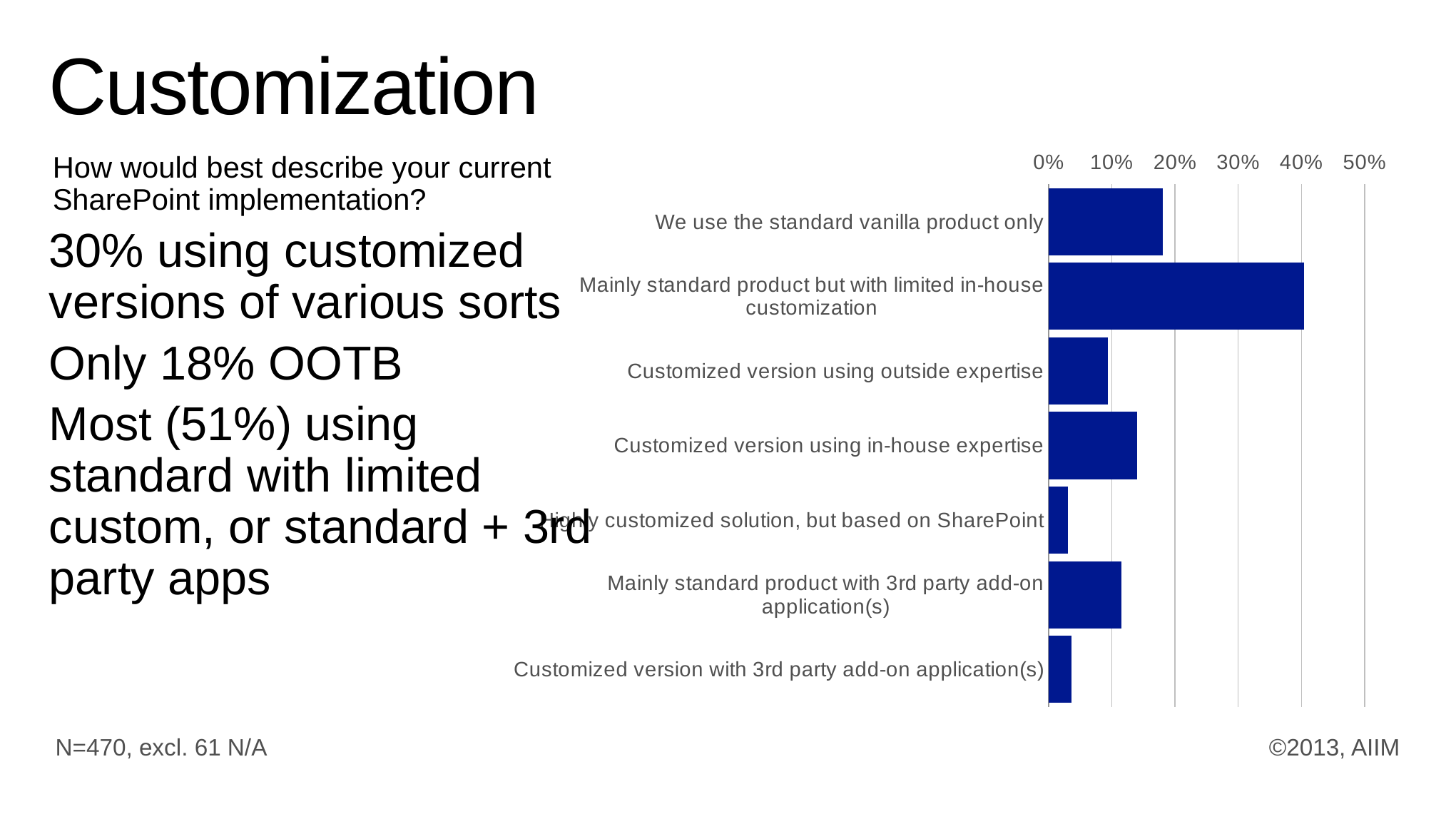

# Customization

### Chart

| Category |  |
|---|---|
| We use the standard vanilla product only | 0.180851063829787 |
| Mainly standard product but with limited in-house customization | 0.404255319148936 |
| Customized version using outside expertise | 0.0936170212765957 |
| Customized version using in-house expertise | 0.140425531914894 |
| Highly customized solution, but based on SharePoint | 0.0297872340425532 |
| Mainly standard product with 3rd party add-on application(s) | 0.114893617021277 |
| Customized version with 3rd party add-on application(s) | 0.0361702127659574 |
How would best describe your current SharePoint implementation?
30% using customized versions of various sorts
Only 18% OOTB
Most (51%) using standard with limited custom, or standard + 3rd party apps
N=470, excl. 61 N/A
©2013, AIIM